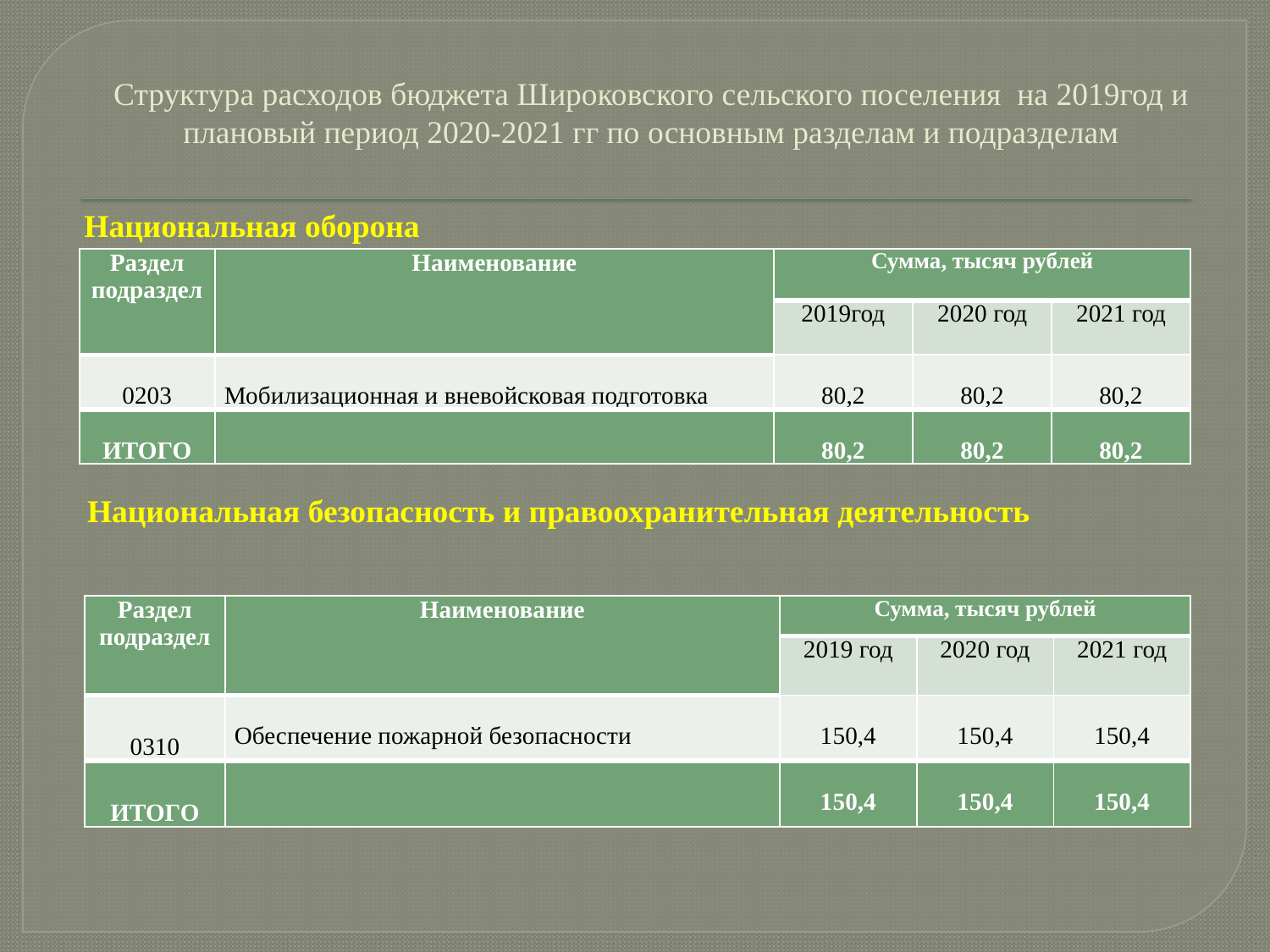

# Структура расходов бюджета Широковского сельского поселения  на 2019год и плановый период 2020-2021 гг по основным разделам и подразделам
Национальная оборона
| Раздел подраздел | Наименование | Сумма, тысяч рублей |  |  |
| --- | --- | --- | --- | --- |
|  |  | 2019год | 2020 год | 2021 год |
| 0203 | Мобилизационная и вневойсковая подготовка | 80,2 | 80,2 | 80,2 |
| ИТОГО |  | 80,2 | 80,2 | 80,2 |
Национальная безопасность и правоохранительная деятельность
| Раздел подраздел | Наименование | Сумма, тысяч рублей |  |  |
| --- | --- | --- | --- | --- |
|  |  | 2019 год | 2020 год | 2021 год |
| 0310 | Обеспечение пожарной безопасности | 150,4 | 150,4 | 150,4 |
| ИТОГО |  | 150,4 | 150,4 | 150,4 |